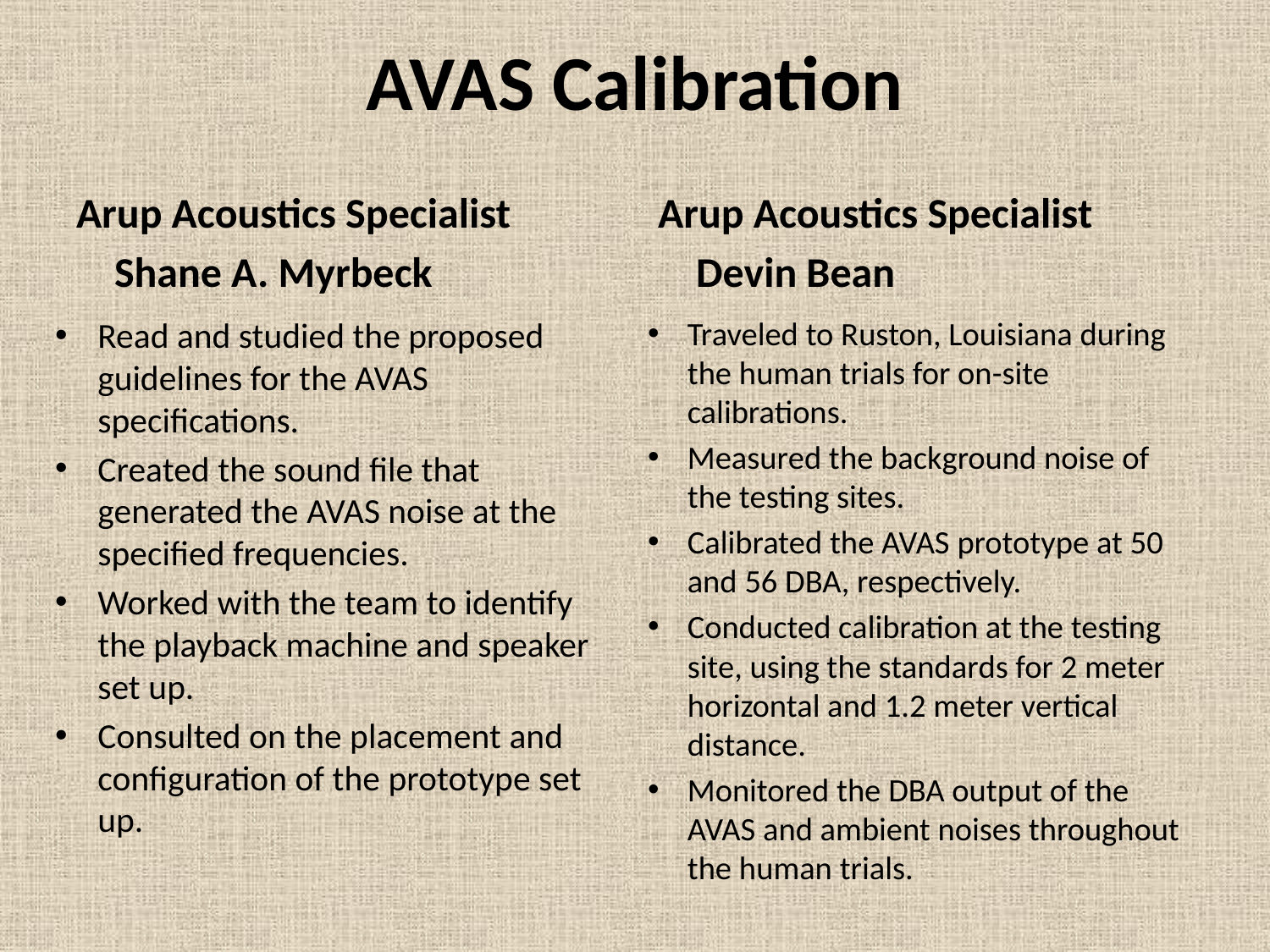

# AVAS Calibration
Arup Acoustics Specialist
    Shane A. Myrbeck
Arup Acoustics Specialist
    Devin Bean
Read and studied the proposed guidelines for the AVAS specifications.
Created the sound file that generated the AVAS noise at the specified frequencies.
Worked with the team to identify the playback machine and speaker set up.
Consulted on the placement and configuration of the prototype set up.
Traveled to Ruston, Louisiana during the human trials for on-site calibrations.
Measured the background noise of the testing sites.
Calibrated the AVAS prototype at 50 and 56 DBA, respectively.
Conducted calibration at the testing site, using the standards for 2 meter horizontal and 1.2 meter vertical distance.
Monitored the DBA output of the AVAS and ambient noises throughout the human trials.